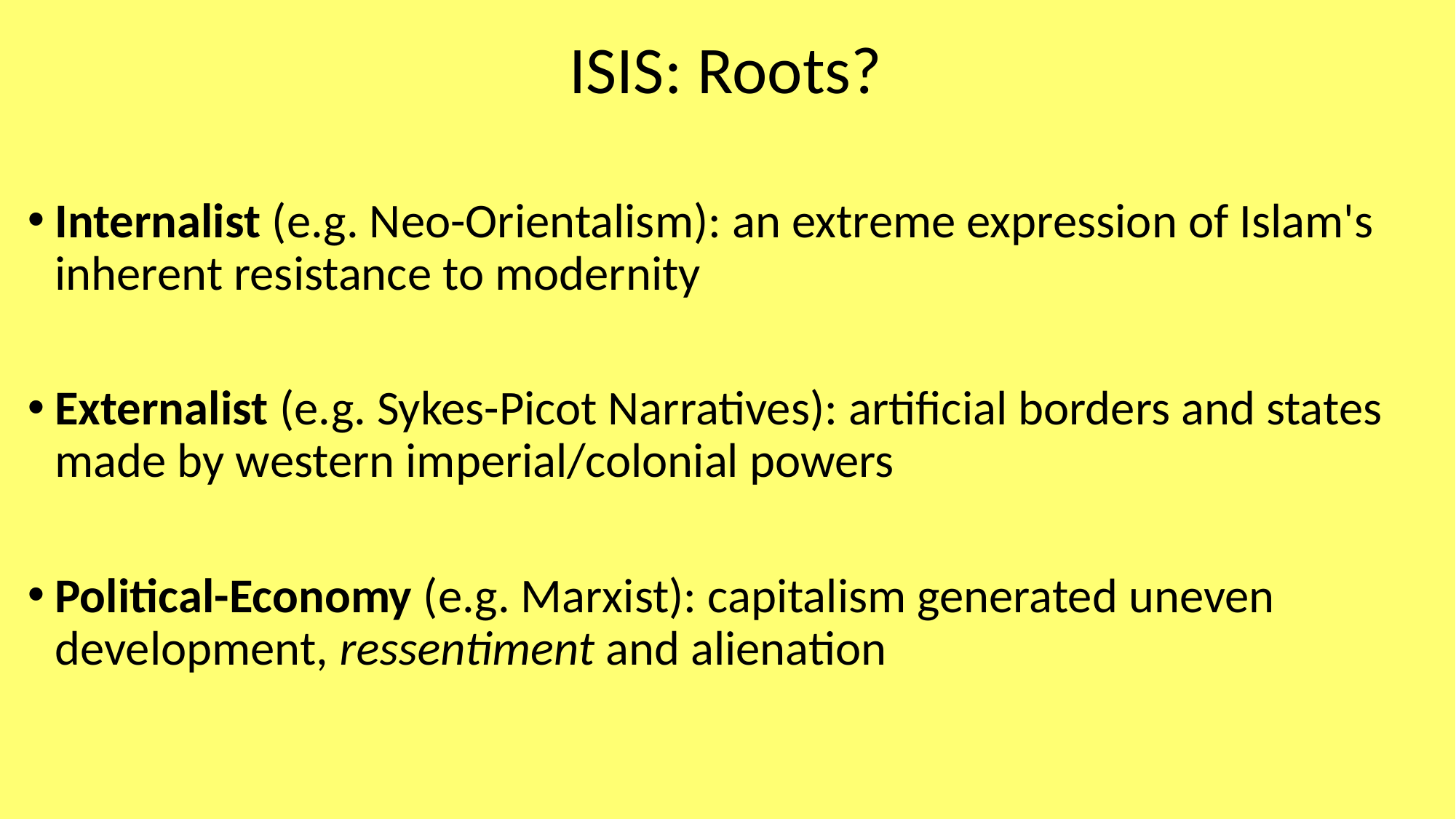

# ISIS: Roots?

Internalist (e.g. Neo-Orientalism): an extreme expression of Islam's inherent resistance to modernity

Externalist (e.g. Sykes-Picot Narratives): artificial borders and states made by western imperial/colonial powers

Political-Economy (e.g. Marxist): capitalism generated uneven development, ressentiment and alienation